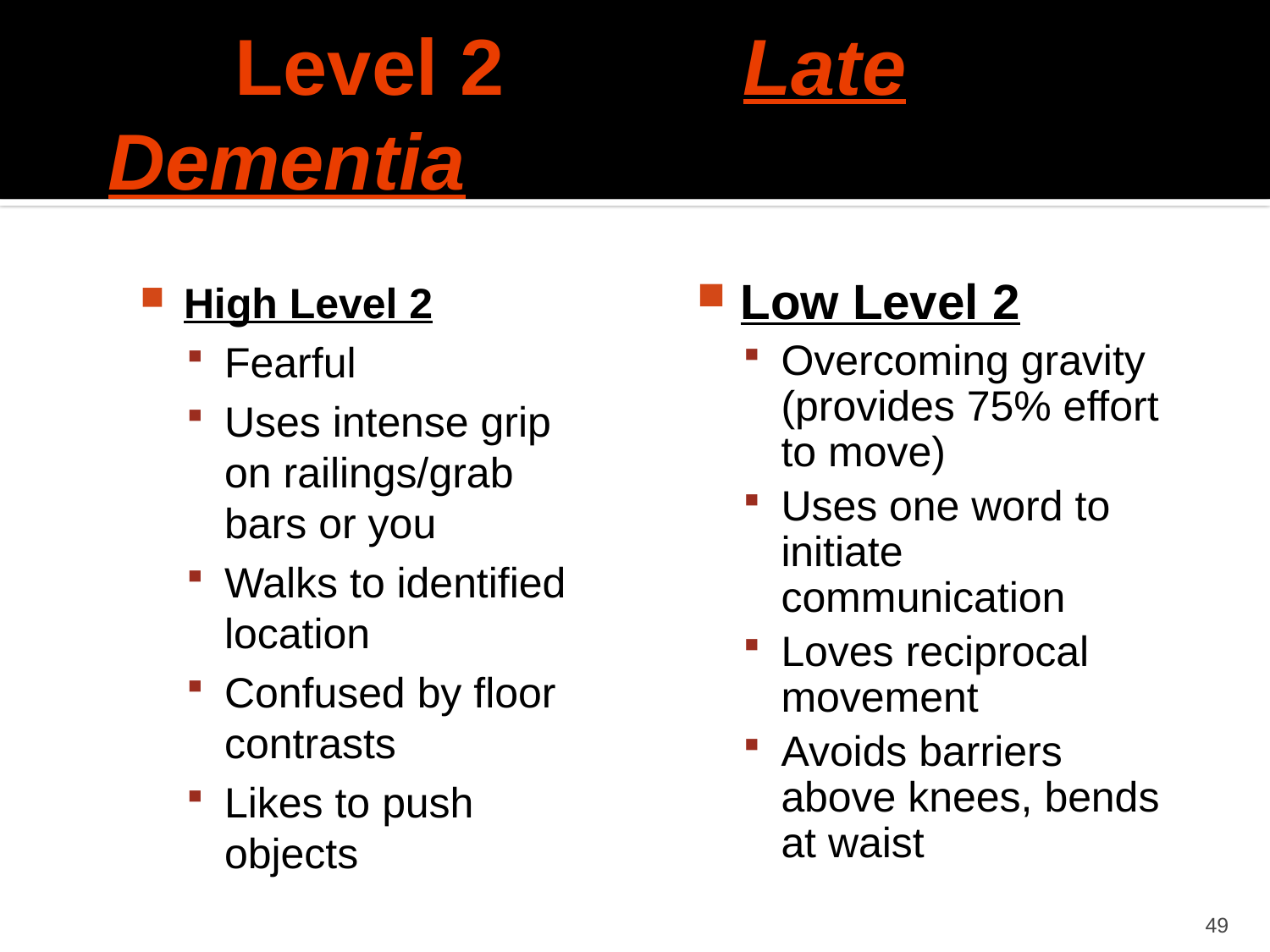

# Level 2		Late Dementia
High Level 2
Fearful
Uses intense grip on railings/grab bars or you
Walks to identified location
Confused by floor contrasts
Likes to push objects
Low Level 2
Overcoming gravity (provides 75% effort to move)
Uses one word to initiate communication
Loves reciprocal movement
Avoids barriers above knees, bends at waist
49